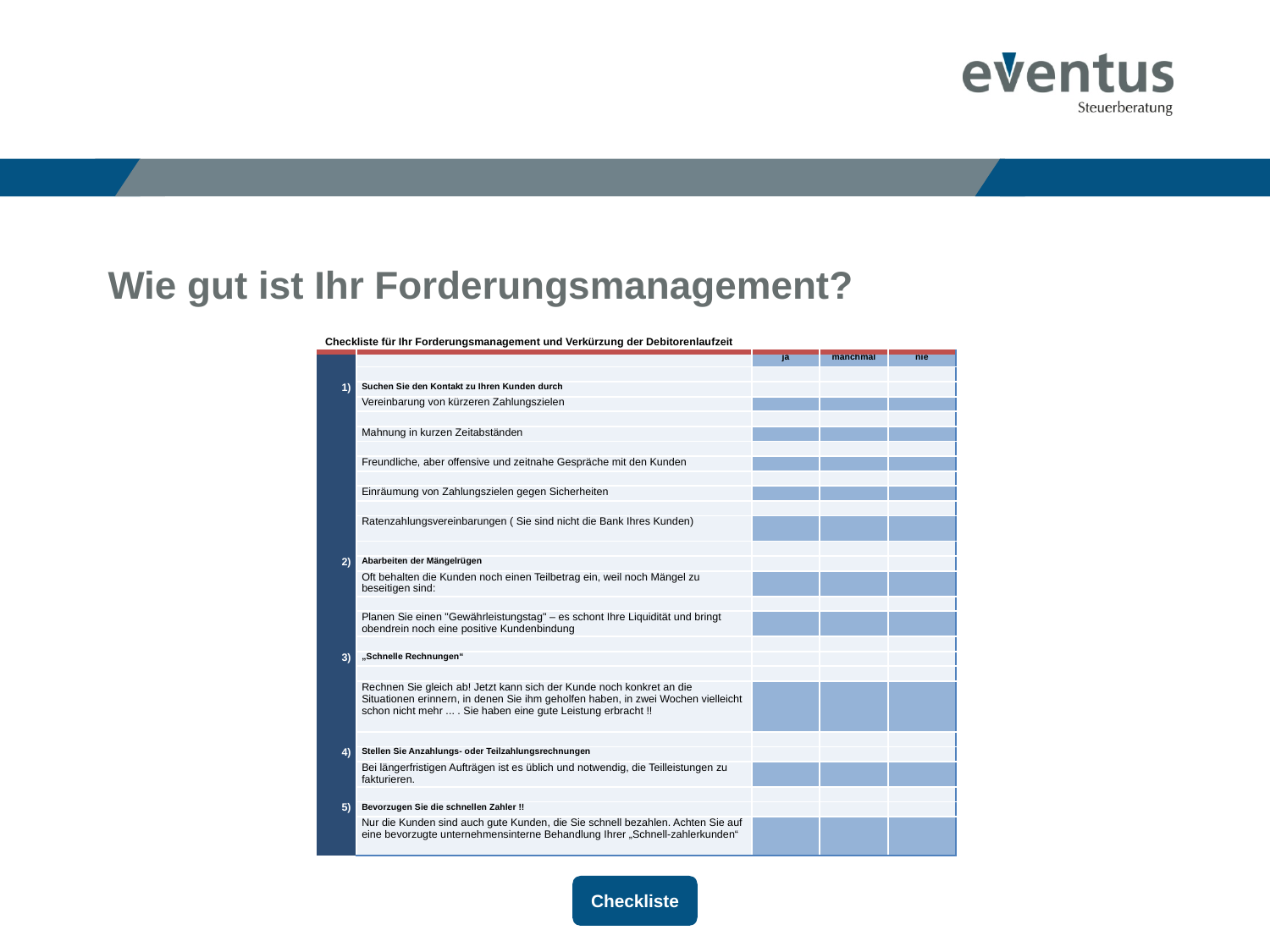

Wie gut ist Ihr Forderungsmanagement?
| Checkliste für Ihr Forderungsmanagement und Verkürzung der Debitorenlaufzeit |  |  |  |  |
| --- | --- | --- | --- | --- |
|  |  | ja | manchmal | nie |
|  |  |  |  |  |
| 1) | Suchen Sie den Kontakt zu Ihren Kunden durch |  |  |  |
|  | Vereinbarung von kürzeren Zahlungszielen |  |  |  |
|  |  |  |  |  |
|  | Mahnung in kurzen Zeitabständen |  |  |  |
|  |  |  |  |  |
|  | Freundliche, aber offensive und zeitnahe Gespräche mit den Kunden |  |  |  |
|  |  |  |  |  |
|  | Einräumung von Zahlungszielen gegen Sicherheiten |  |  |  |
|  |  |  |  |  |
|  | Ratenzahlungsvereinbarungen ( Sie sind nicht die Bank Ihres Kunden) |  |  |  |
|  |  |  |  |  |
| 2) | Abarbeiten der Mängelrügen |  |  |  |
|  | Oft behalten die Kunden noch einen Teilbetrag ein, weil noch Mängel zu beseitigen sind: |  |  |  |
|  |  |  |  |  |
|  | Planen Sie einen "Gewährleistungstag" – es schont Ihre Liquidität und bringt obendrein noch eine positive Kundenbindung |  |  |  |
|  |  |  |  |  |
| 3) | „Schnelle Rechnungen“ |  |  |  |
|  |  |  |  |  |
|  | Rechnen Sie gleich ab! Jetzt kann sich der Kunde noch konkret an die Situationen erinnern, in denen Sie ihm geholfen haben, in zwei Wochen vielleicht schon nicht mehr ... . Sie haben eine gute Leistung erbracht !! |  |  |  |
|  |  |  |  |  |
| 4) | Stellen Sie Anzahlungs- oder Teilzahlungsrechnungen |  |  |  |
|  | Bei längerfristigen Aufträgen ist es üblich und notwendig, die Teilleistungen zu fakturieren. |  |  |  |
|  |  |  |  |  |
| 5) | Bevorzugen Sie die schnellen Zahler !! |  |  |  |
|  | Nur die Kunden sind auch gute Kunden, die Sie schnell bezahlen. Achten Sie auf eine bevorzugte unternehmensinterne Behandlung Ihrer „Schnell-zahlerkunden“ |  |  |  |
Checkliste